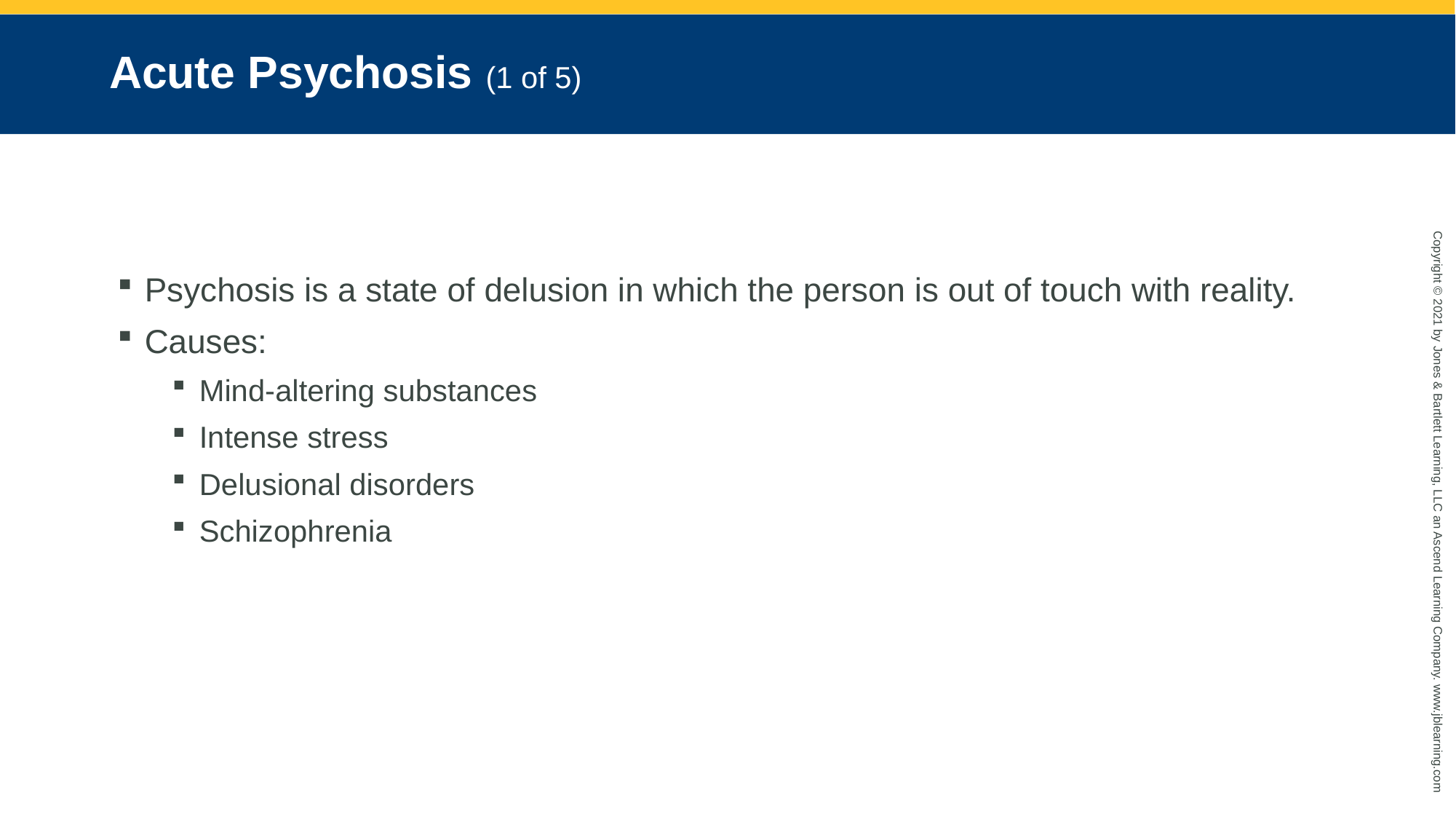

# Acute Psychosis (1 of 5)
Psychosis is a state of delusion in which the person is out of touch with reality.
Causes:
Mind-altering substances
Intense stress
Delusional disorders
Schizophrenia